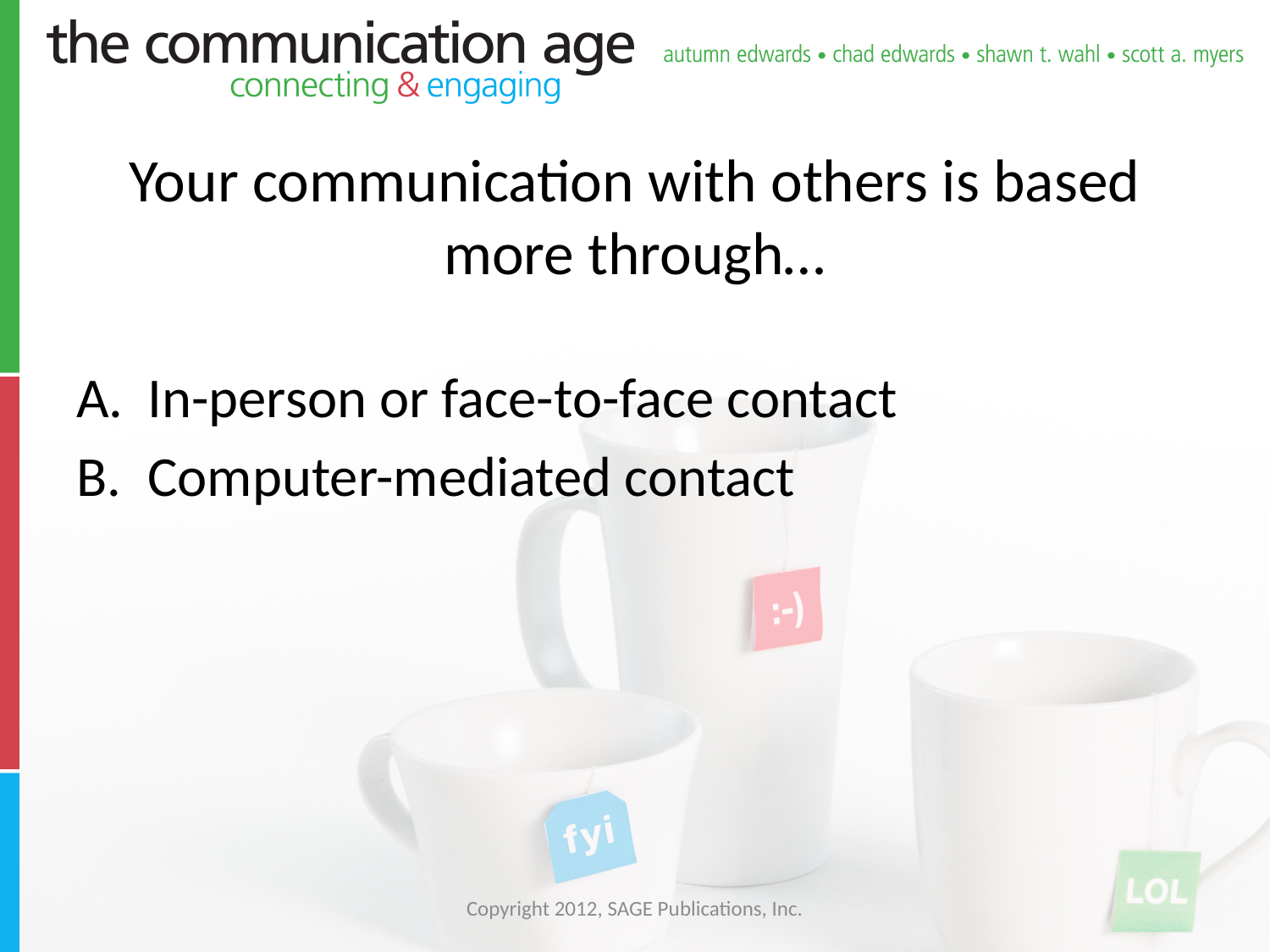

# Your communication with others is based more through…
In-person or face-to-face contact
Computer-mediated contact

Copyright 2012, SAGE Publications, Inc.